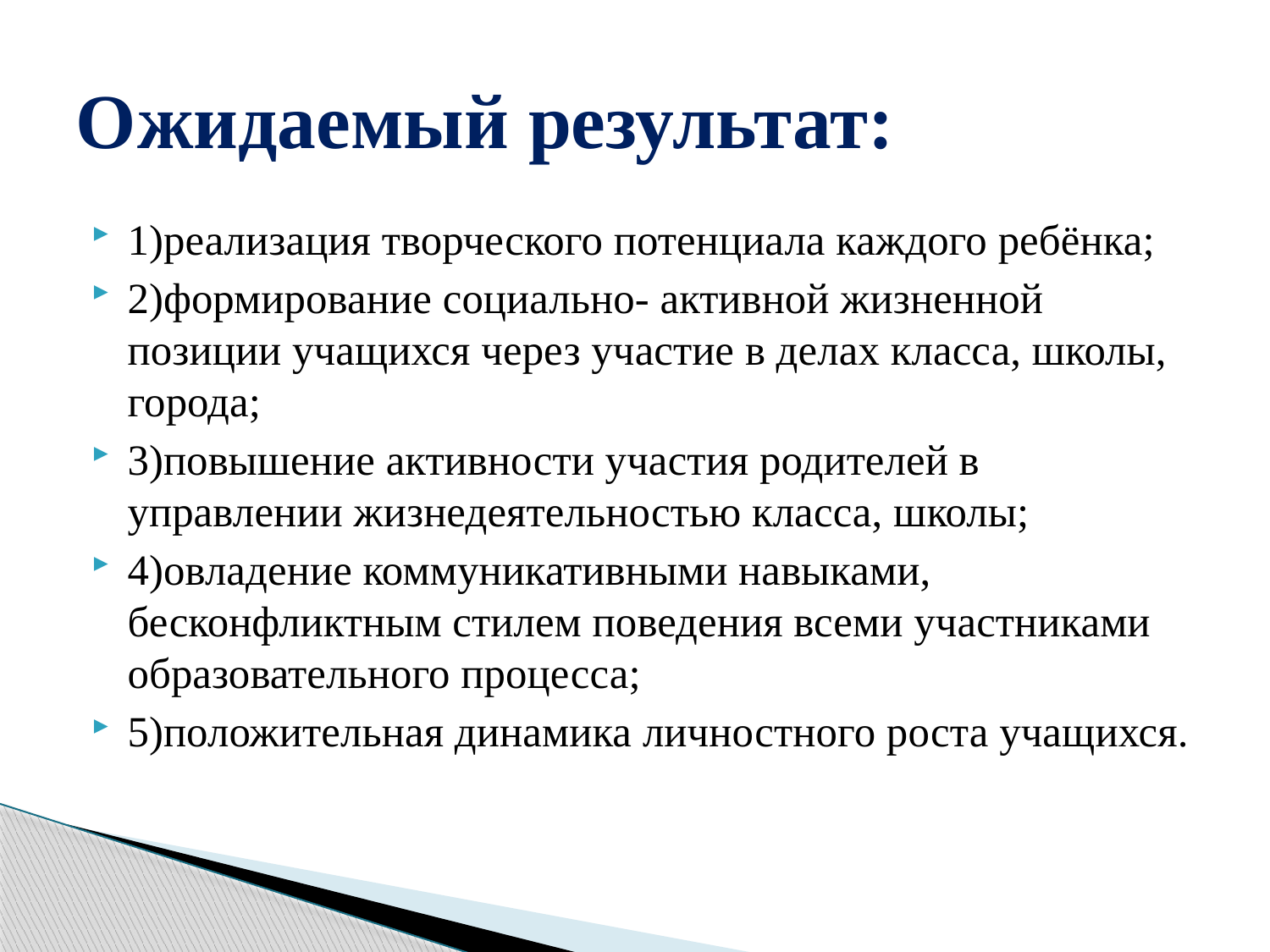

# Ожидаемый результат:
1)реализация творческого потенциала каждого ребёнка;
2)формирование социально- активной жизненной позиции учащихся через участие в делах класса, школы, города;
3)повышение активности участия родителей в управлении жизнедеятельностью класса, школы;
4)овладение коммуникативными навыками, бесконфликтным стилем поведения всеми участниками образовательного процесса;
5)положительная динамика личностного роста учащихся.